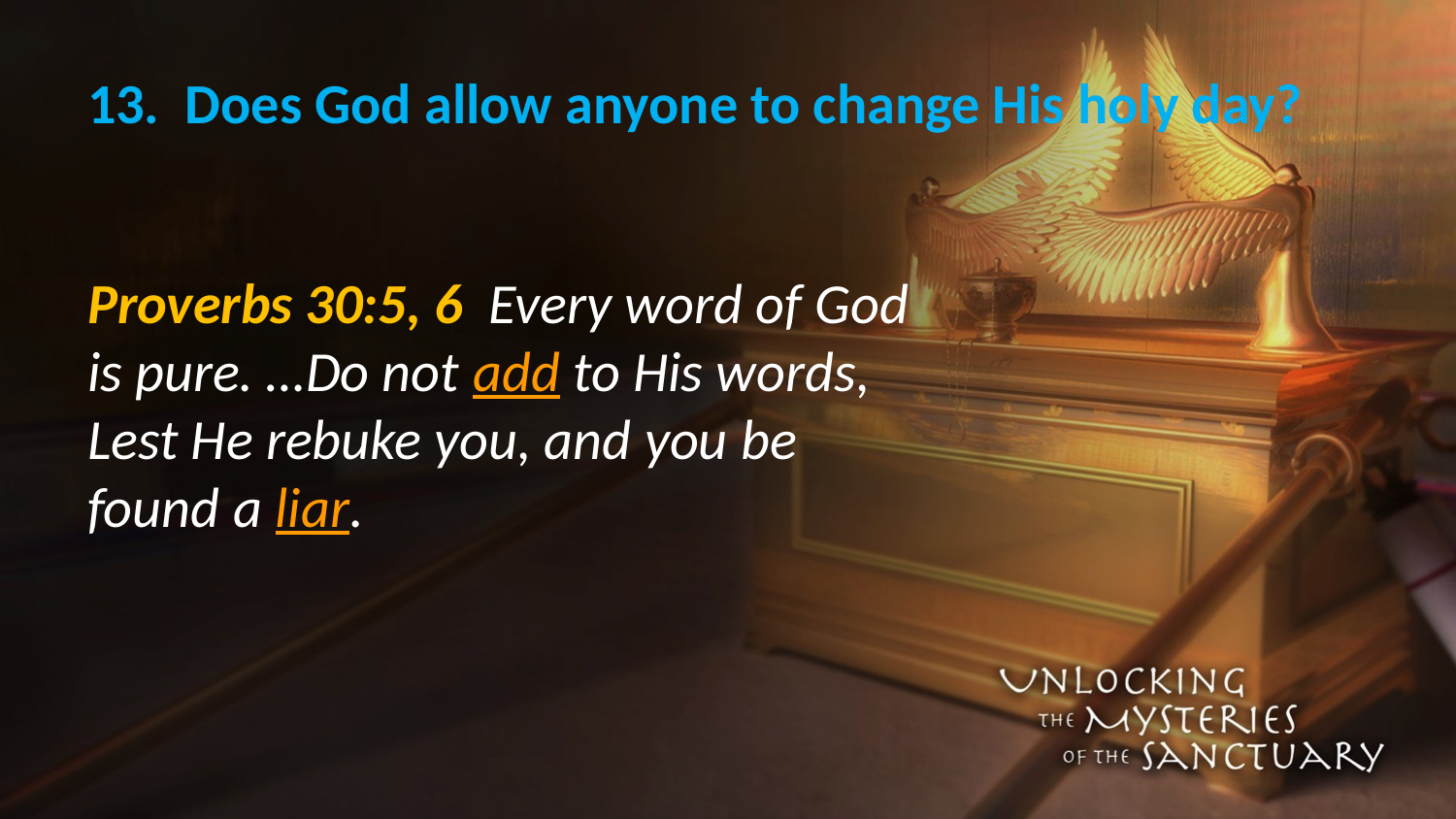

# 13.  Does God allow anyone to change His holy day?

Proverbs 30:5, 6  Every word of God is pure. …Do not add to His words, Lest He rebuke you, and you be found a liar.